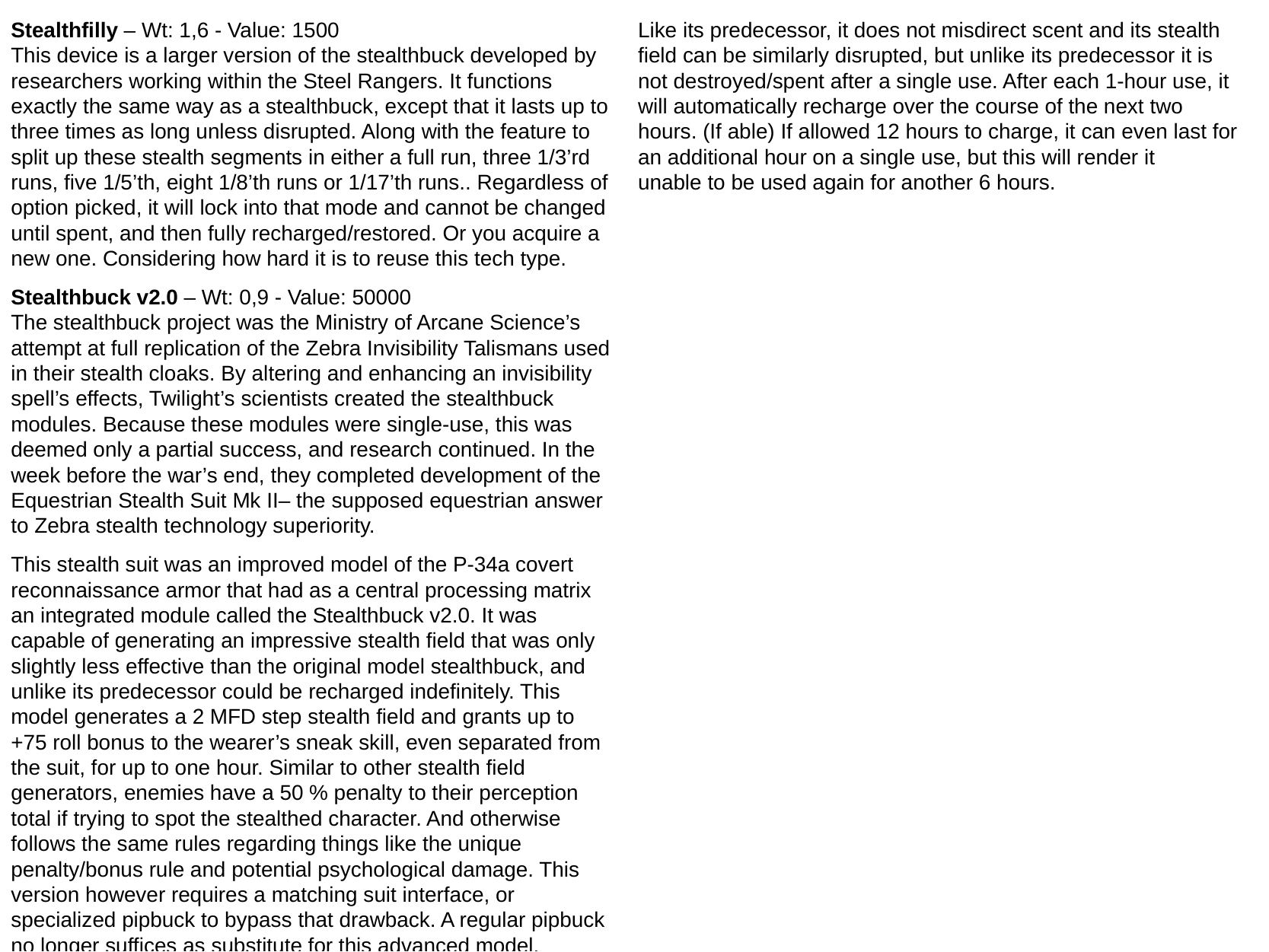

Stealthfilly – Wt: 1,6 - Value: 1500
This device is a larger version of the stealthbuck developed by researchers working within the Steel Rangers. It functions exactly the same way as a stealthbuck, except that it lasts up to three times as long unless disrupted. Along with the feature to split up these stealth segments in either a full run, three 1/3’rd runs, five 1/5’th, eight 1/8’th runs or 1/17’th runs.. Regardless of option picked, it will lock into that mode and cannot be changed until spent, and then fully recharged/restored. Or you acquire a new one. Considering how hard it is to reuse this tech type.

Stealthbuck v2.0 – Wt: 0,9 - Value: 50000
The stealthbuck project was the Ministry of Arcane Science’s attempt at full replication of the Zebra Invisibility Talismans used in their stealth cloaks. By altering and enhancing an invisibility spell’s effects, Twilight’s scientists created the stealthbuck modules. Because these modules were single-use, this was deemed only a partial success, and research continued. In the week before the war’s end, they completed development of the Equestrian Stealth Suit Mk II– the supposed equestrian answer to Zebra stealth technology superiority.

This stealth suit was an improved model of the P-34a covert reconnaissance armor that had as a central processing matrix an integrated module called the Stealthbuck v2.0. It was capable of generating an impressive stealth field that was only slightly less effective than the original model stealthbuck, and unlike its predecessor could be recharged indefinitely. This model generates a 2 MFD step stealth field and grants up to +75 roll bonus to the wearer’s sneak skill, even separated from the suit, for up to one hour. Similar to other stealth field generators, enemies have a 50 % penalty to their perception total if trying to spot the stealthed character. And otherwise follows the same rules regarding things like the unique penalty/bonus rule and potential psychological damage. This version however requires a matching suit interface, or specialized pipbuck to bypass that drawback. A regular pipbuck no longer suffices as substitute for this advanced model.
Like its predecessor, it does not misdirect scent and its stealth field can be similarly disrupted, but unlike its predecessor it is
not destroyed/spent after a single use. After each 1-hour use, it will automatically recharge over the course of the next two
hours. (If able) If allowed 12 hours to charge, it can even last for an additional hour on a single use, but this will render it
unable to be used again for another 6 hours.